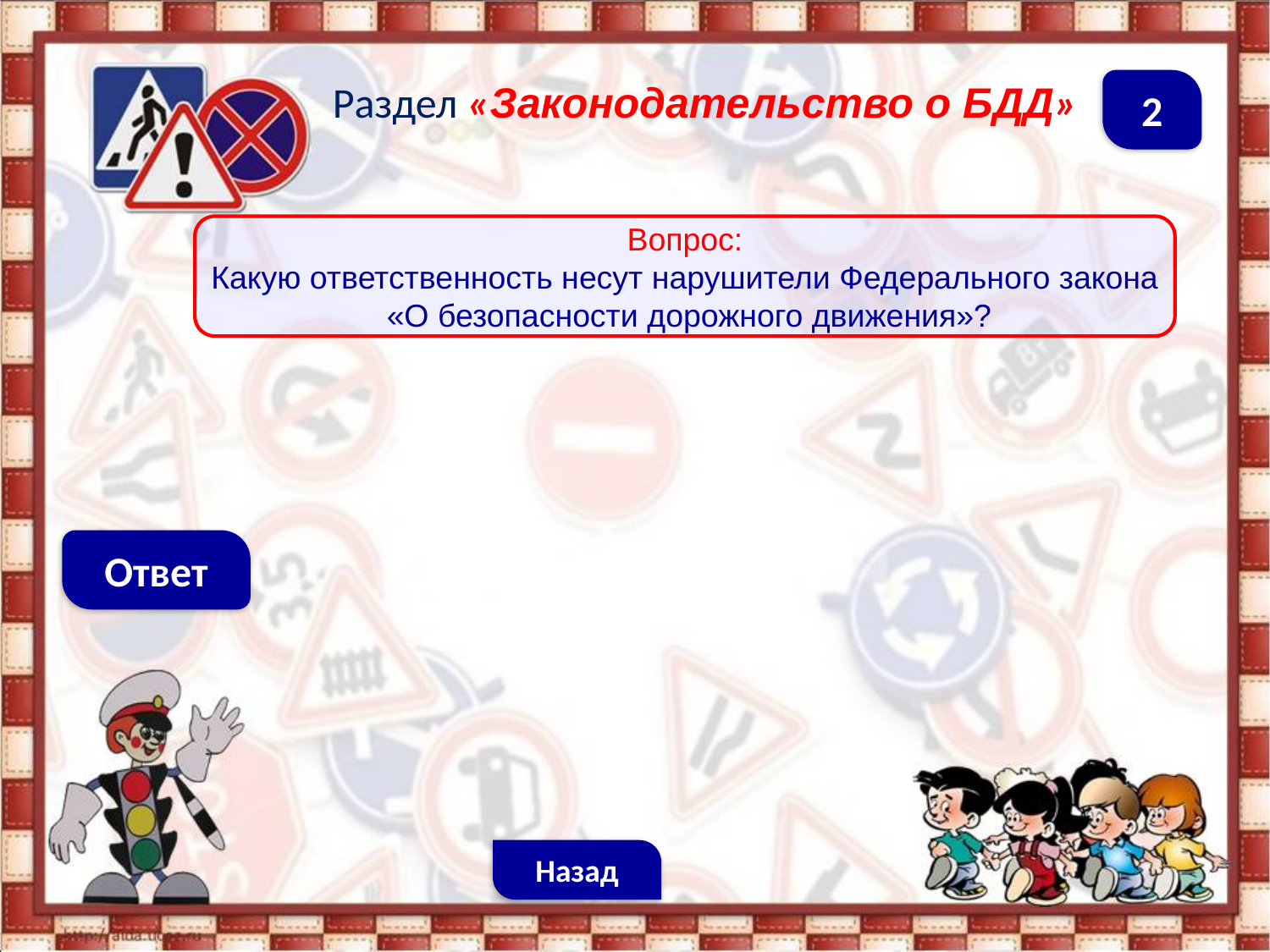

Раздел «Законодательство о БДД»
2

Вопрос:
Какую ответственность несут нарушители Федерального закона
 «О безопасности дорожного движения»?

Ответ
Назад